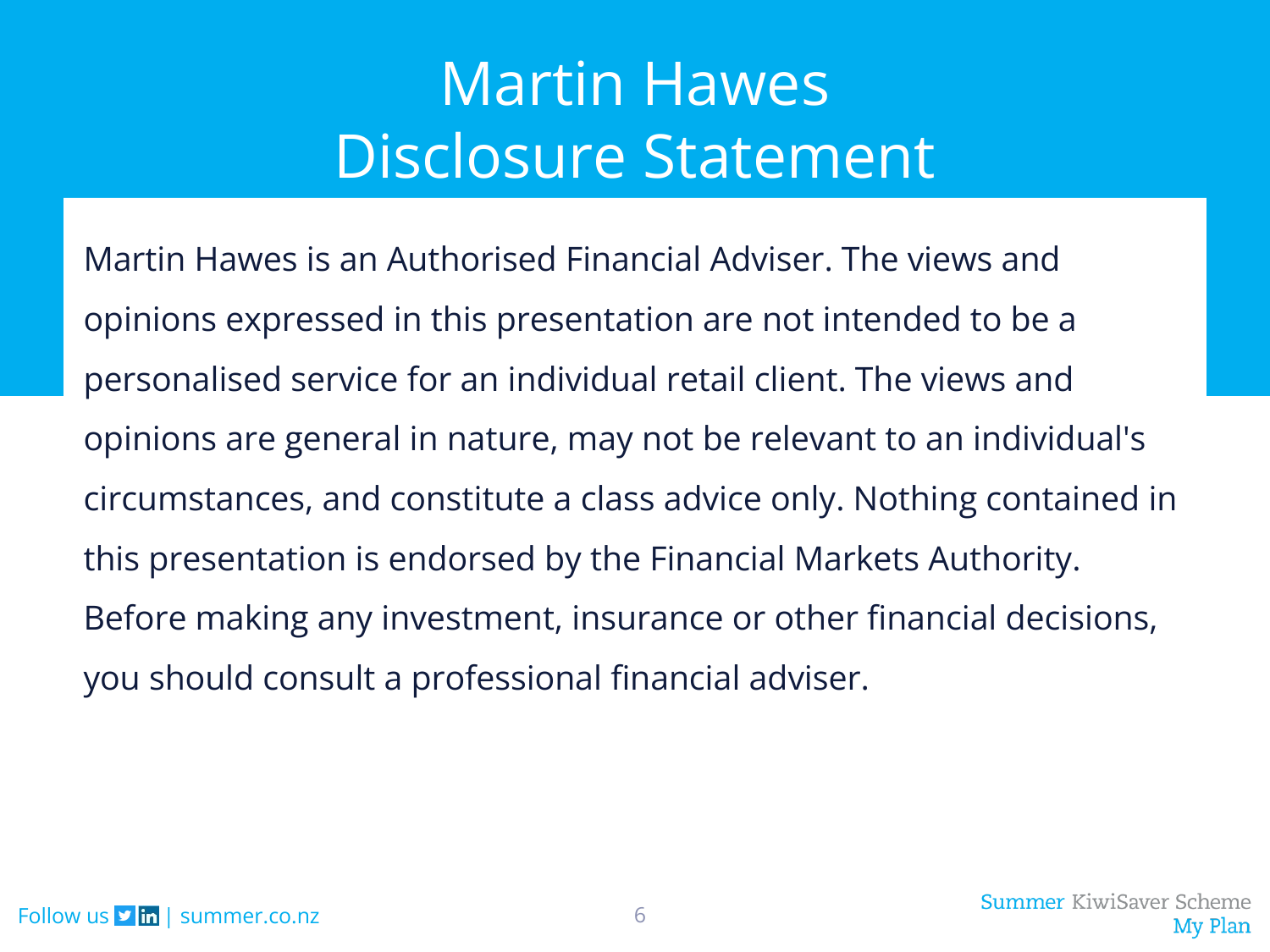

# Martin Hawes Disclosure Statement
Martin Hawes is an Authorised Financial Adviser. The views and opinions expressed in this presentation are not intended to be a personalised service for an individual retail client. The views and opinions are general in nature, may not be relevant to an individual's circumstances, and constitute a class advice only. Nothing contained in this presentation is endorsed by the Financial Markets Authority.  Before making any investment, insurance or other financial decisions, you should consult a professional financial adviser.